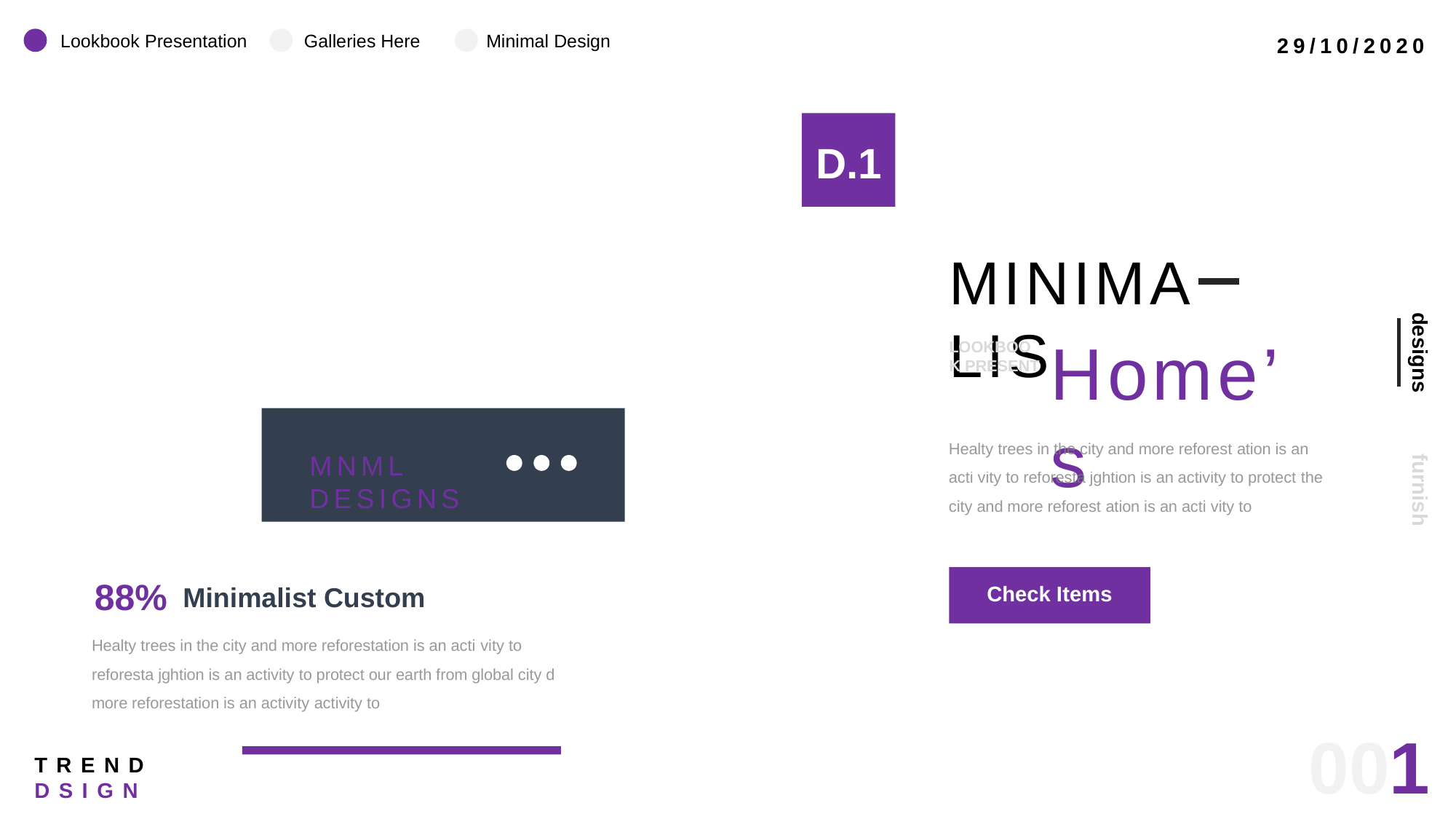

29/10/2020

Lookbook Presentation
Galleries Here
Minimal Design

D.1
MINIMALIS

Home’s
designs
LOOKBOOK PRESENT

Healty trees in the city and more reforest ation is an acti vity to reforesta jghtion is an activity to protect the city and more reforest ation is an acti vity to
MNML DESIGNS

furnish

88%
Minimalist Custom
Check Items
Healty trees in the city and more reforestation is an acti vity to reforesta jghtion is an activity to protect our earth from global city d more reforestation is an activity activity to
001
TRENDDSIGN